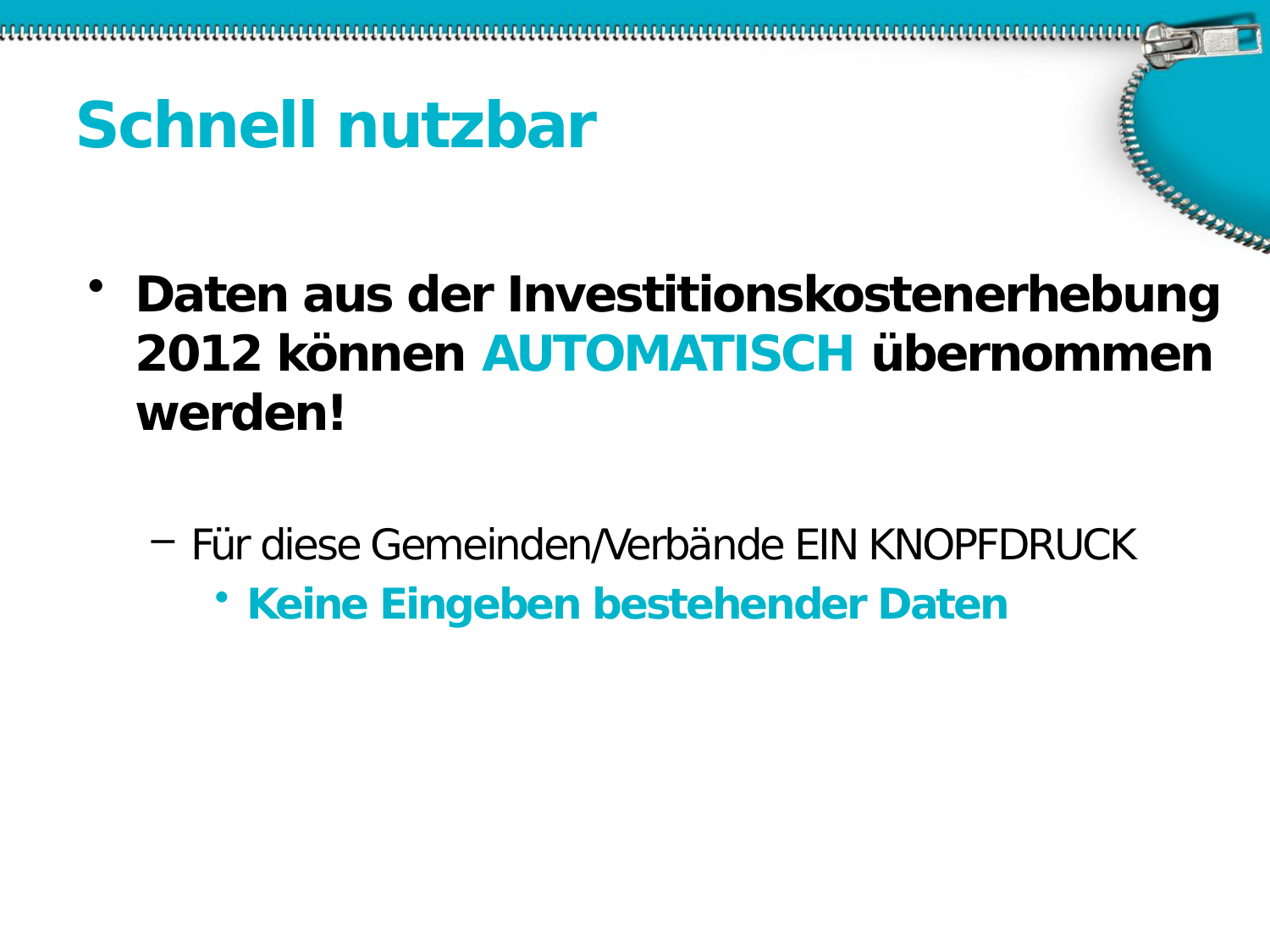

# Schnell nutzbar
Daten aus der Investitionskostenerhebung 2012 können AUTOMATISCH übernommen werden!

Für diese Gemeinden/Verbände EIN KNOPFDRUCK
Keine Eingeben bestehender Daten